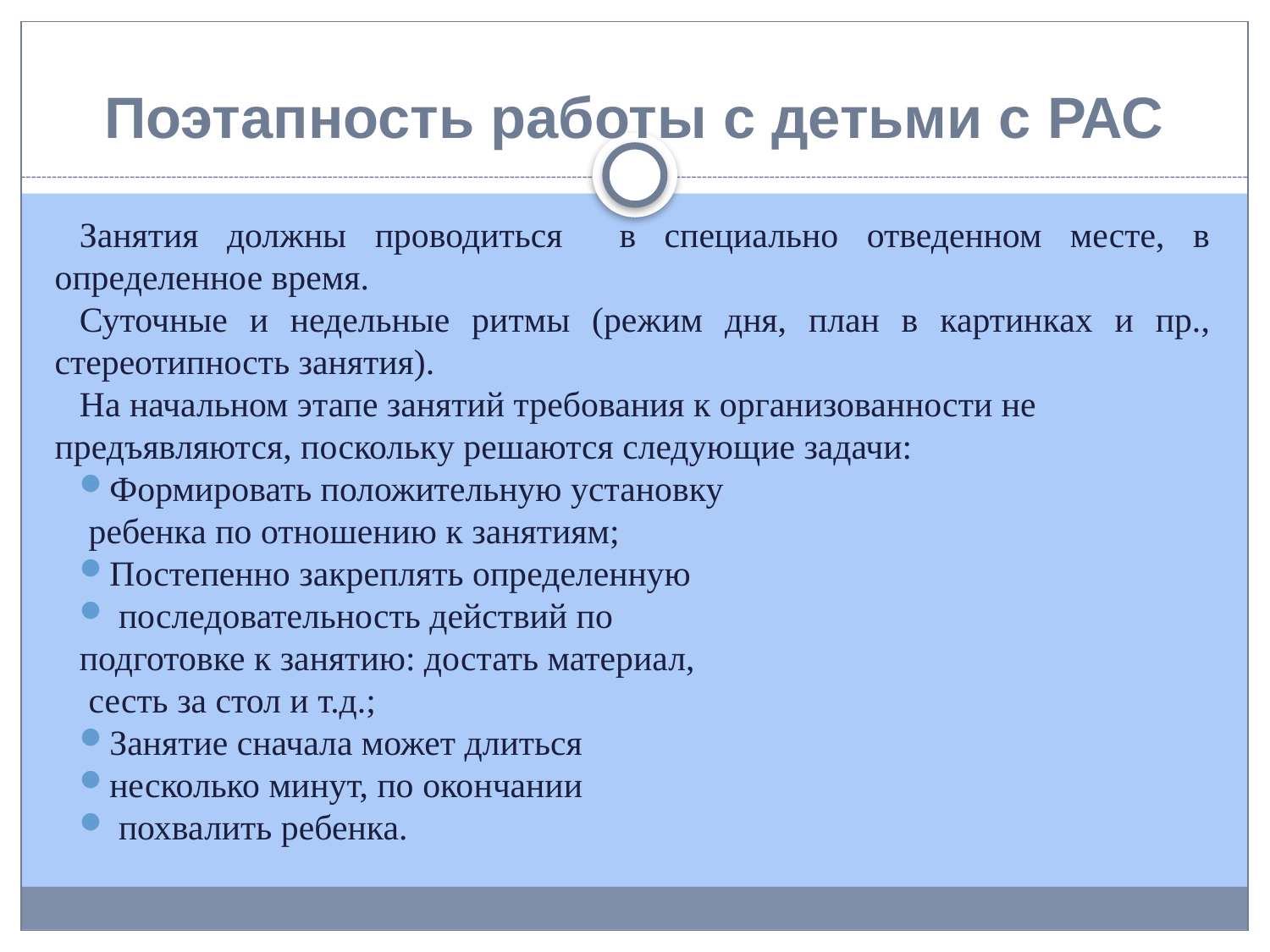

# Поэтапность работы с детьми с РАС
Занятия должны проводиться  в специально отведенном месте, в определенное время.
Суточные и недельные ритмы (режим дня, план в картинках и пр., стереотипность занятия).
На начальном этапе занятий требования к организованности не предъявляются, поскольку решаются следующие задачи:
Формировать положительную установку
 ребенка по отношению к занятиям;
Постепенно закреплять определенную
 последовательность действий по
подготовке к занятию: достать материал,
 сесть за стол и т.д.;
Занятие сначала может длиться
несколько минут, по окончании
 похвалить ребенка.